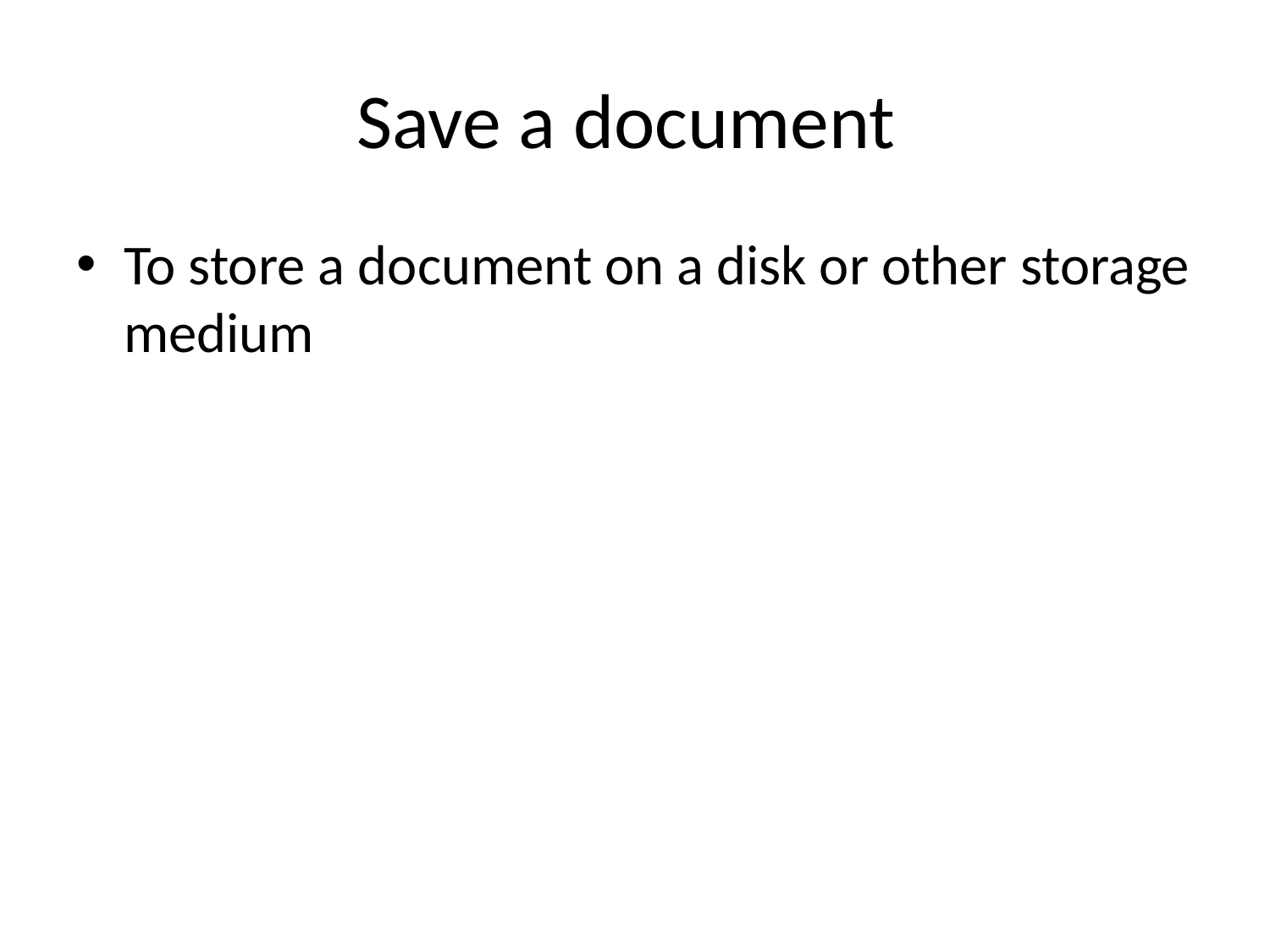

# Save a document
To store a document on a disk or other storage medium